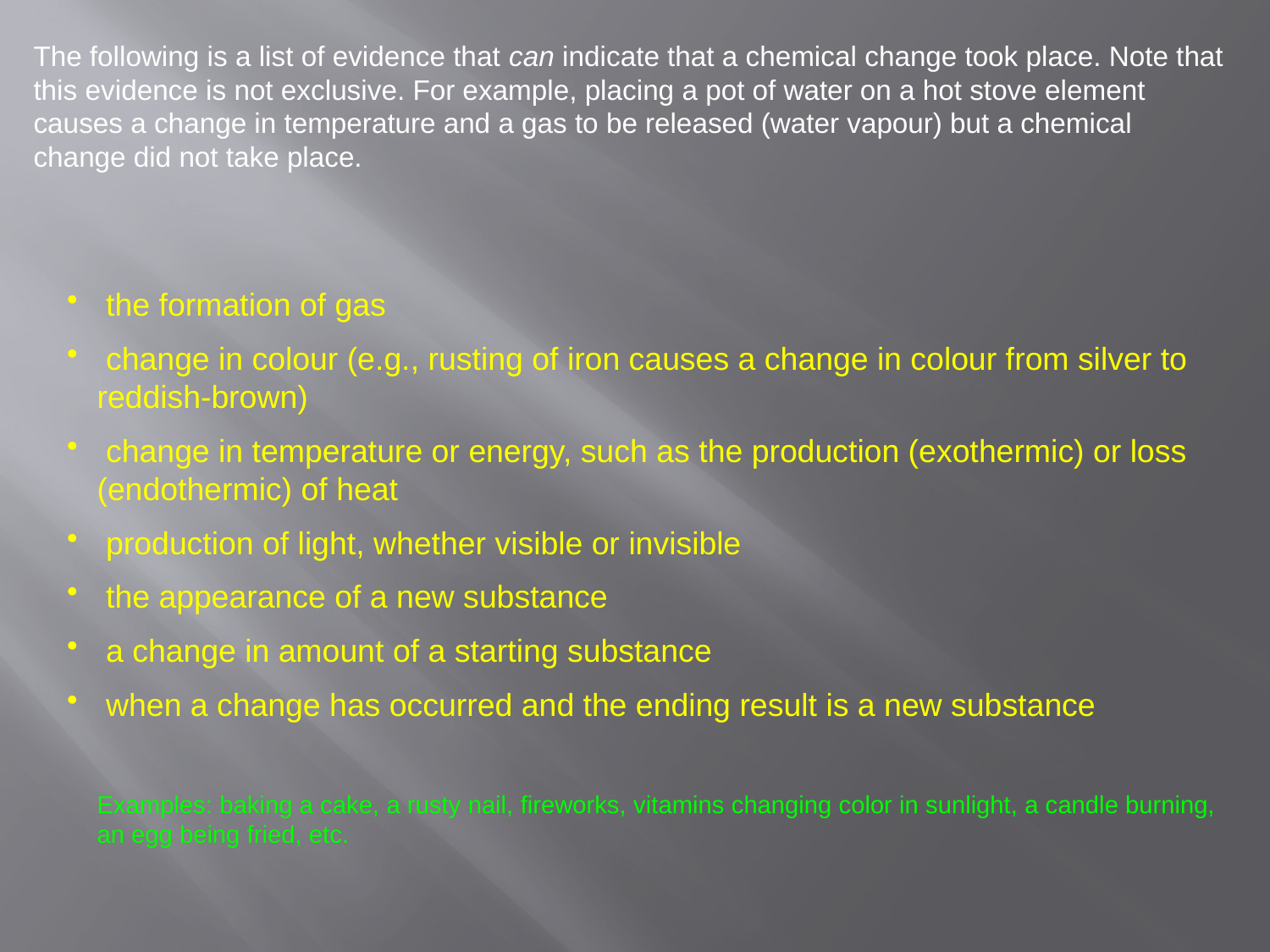

The following is a list of evidence that can indicate that a chemical change took place. Note that this evidence is not exclusive. For example, placing a pot of water on a hot stove element causes a change in temperature and a gas to be released (water vapour) but a chemical change did not take place.

 the formation of gas
 change in colour (e.g., rusting of iron causes a change in colour from silver to     reddish-brown)
 change in temperature or energy, such as the production (exothermic) or loss (endothermic) of heat
 production of light, whether visible or invisible
 the appearance of a new substance
 a change in amount of a starting substance
 when a change has occurred and the ending result is a new substance

Examples: baking a cake, a rusty nail, fireworks, vitamins changing color in sunlight, a candle burning, an egg being fried, etc.